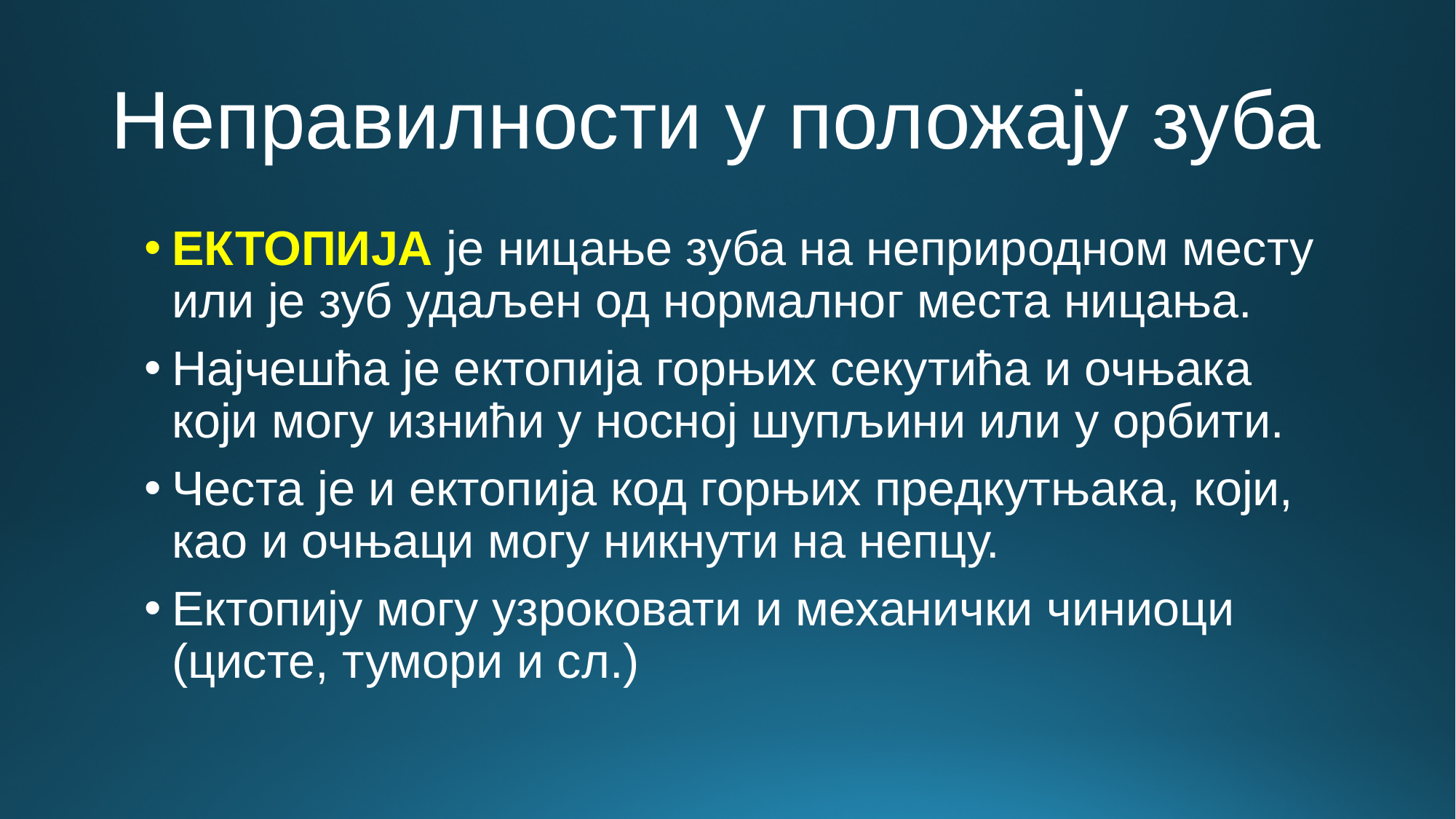

# Неправилности у положају зуба
ЕКТОПИЈА је ницање зуба на неприродном месту или је зуб удаљен од нормалног места ницања.
Најчешћа је ектопија горњих секутића и очњака који могу изнићи у носној шупљини или у орбити.
Честа је и ектопија код горњих предкутњака, који, као и очњаци могу никнути на непцу.
Ектопију могу узроковати и механички чиниоци (цисте, тумори и сл.)